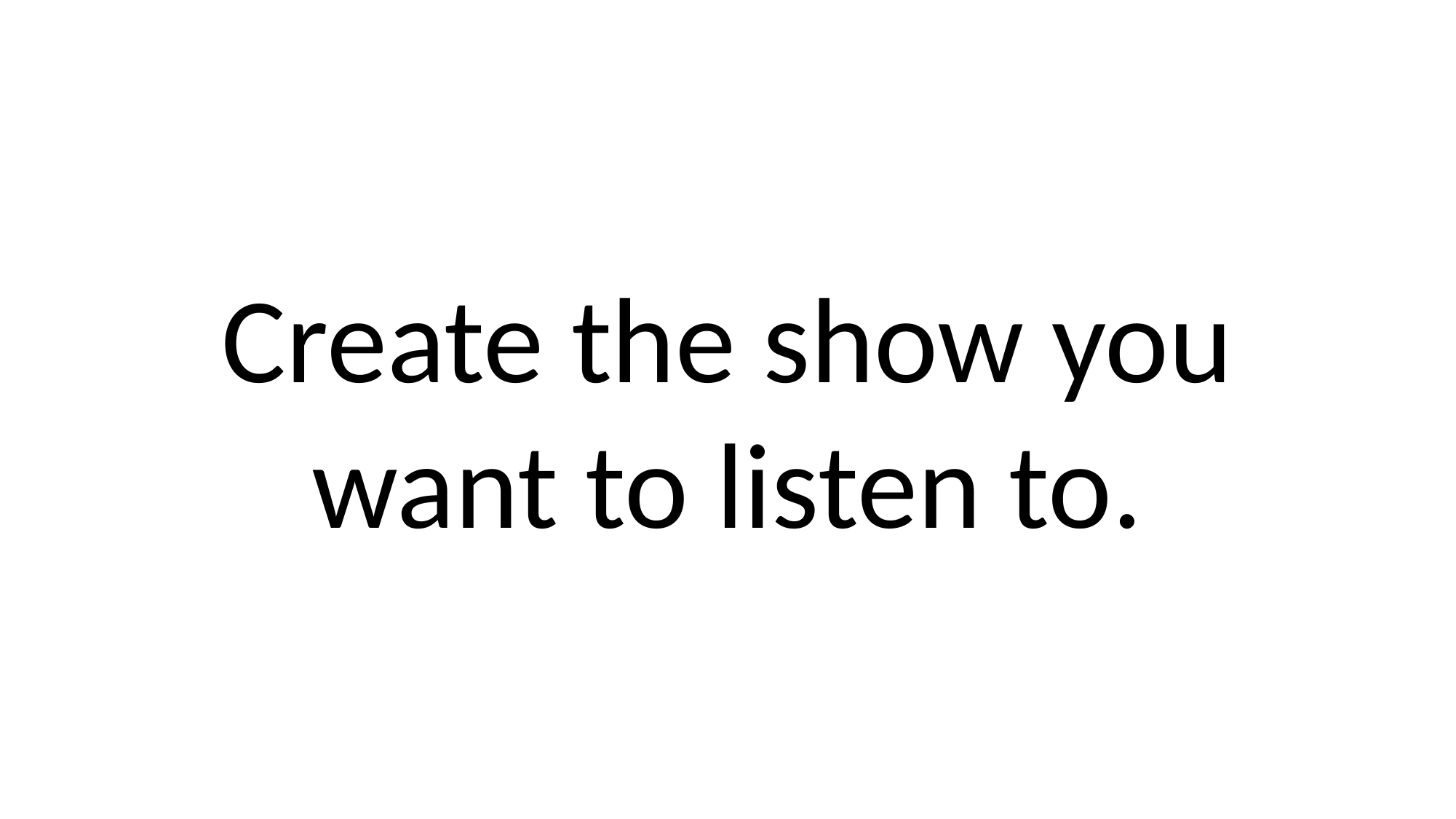

Create the show you want to listen to.